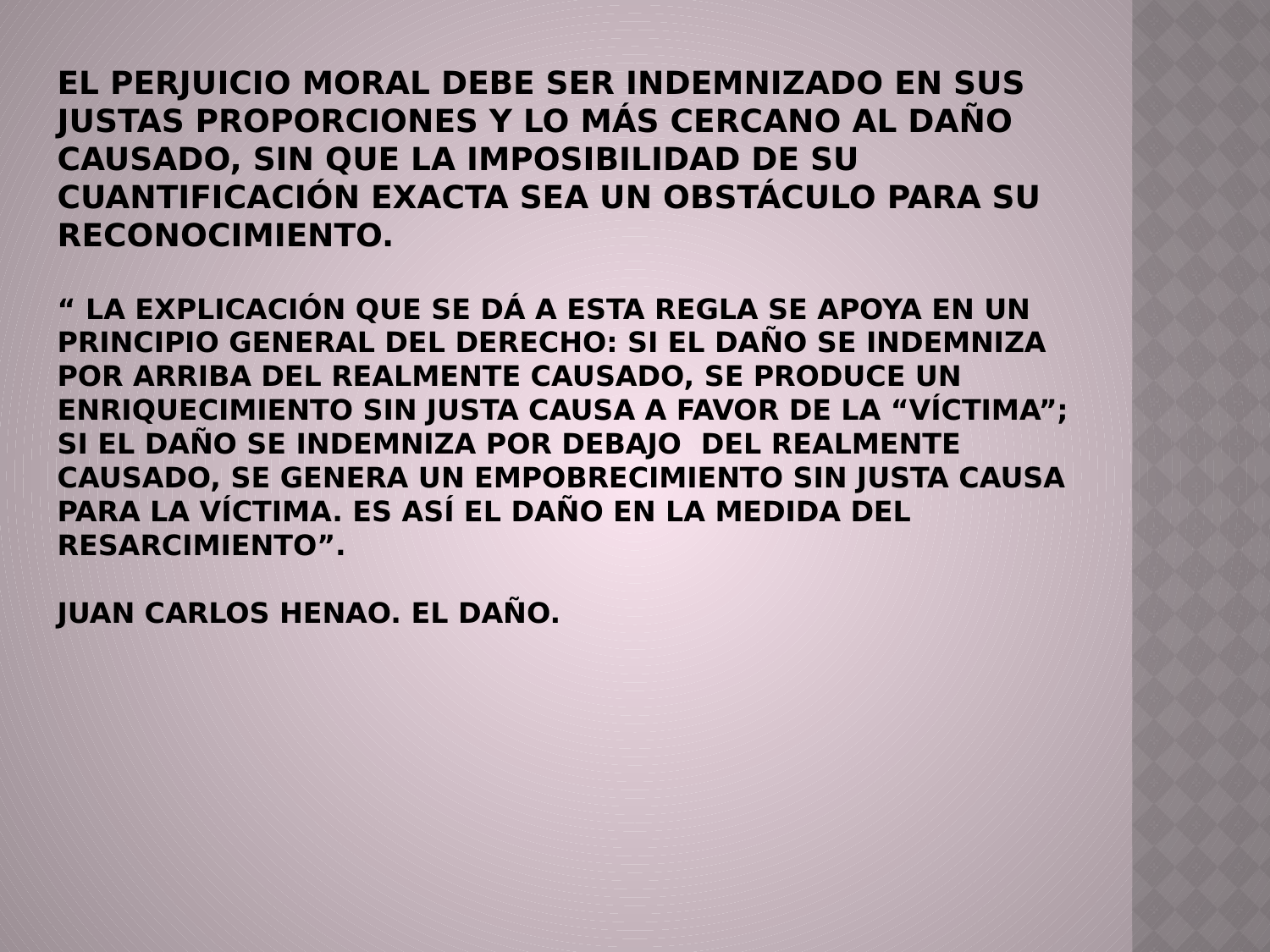

EL PERJUICIO MORAL DEBE SER INDEMNIZADO EN SUS JUSTAS PROPORCIONES Y LO MÁS CERCANO AL DAÑO CAUSADO, SIN QUE LA IMPOSIBILIDAD DE SU  CUANTIFICACIÓN EXACTA SEA UN OBSTÁCULO PARA SU RECONOCIMIENTO.

“ LA EXPLICACIÓN QUE SE DÁ A ESTA REGLA SE APOYA EN UN PRINCIPIO GENERAL DEL DERECHO: SI EL DAÑO SE INDEMNIZA POR ARRIBA DEL REALMENTE CAUSADO, SE PRODUCE UN ENRIQUECIMIENTO SIN JUSTA CAUSA A FAVOR DE LA “VÍCTIMA”; SI EL DAÑO SE INDEMNIZA POR DEBAJO  DEL REALMENTE CAUSADO, SE GENERA UN EMPOBRECIMIENTO SIN JUSTA CAUSA PARA LA VÍCTIMA. ES ASÍ EL DAÑO EN LA MEDIDA DEL RESARCIMIENTO”.

JUAN CARLOS HENAO. EL DAÑO.